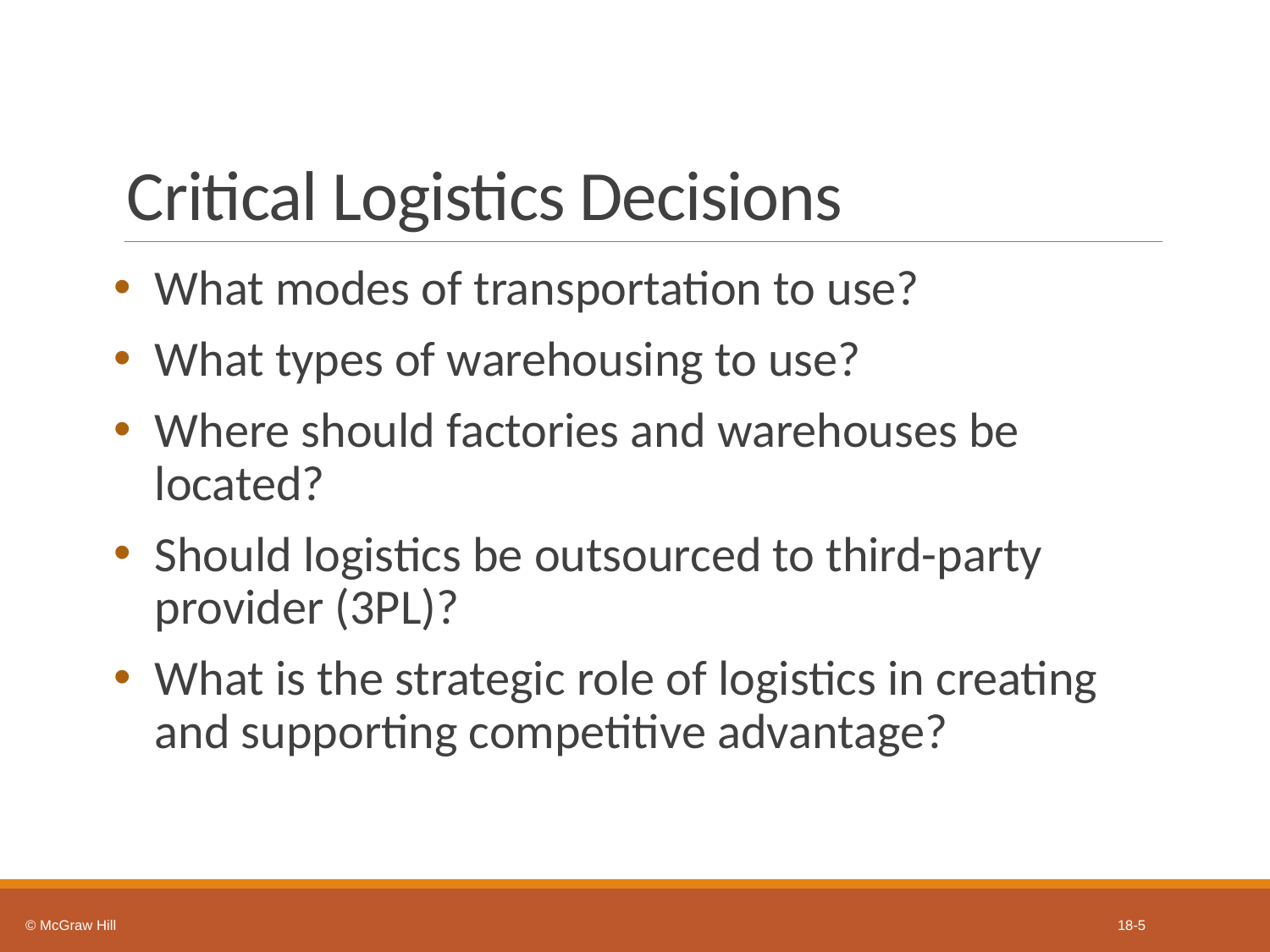

# Critical Logistics Decisions
What modes of transportation to use?
What types of warehousing to use?
Where should factories and warehouses be located?
Should logistics be outsourced to third-party provider (3P L)?
What is the strategic role of logistics in creating and supporting competitive advantage?